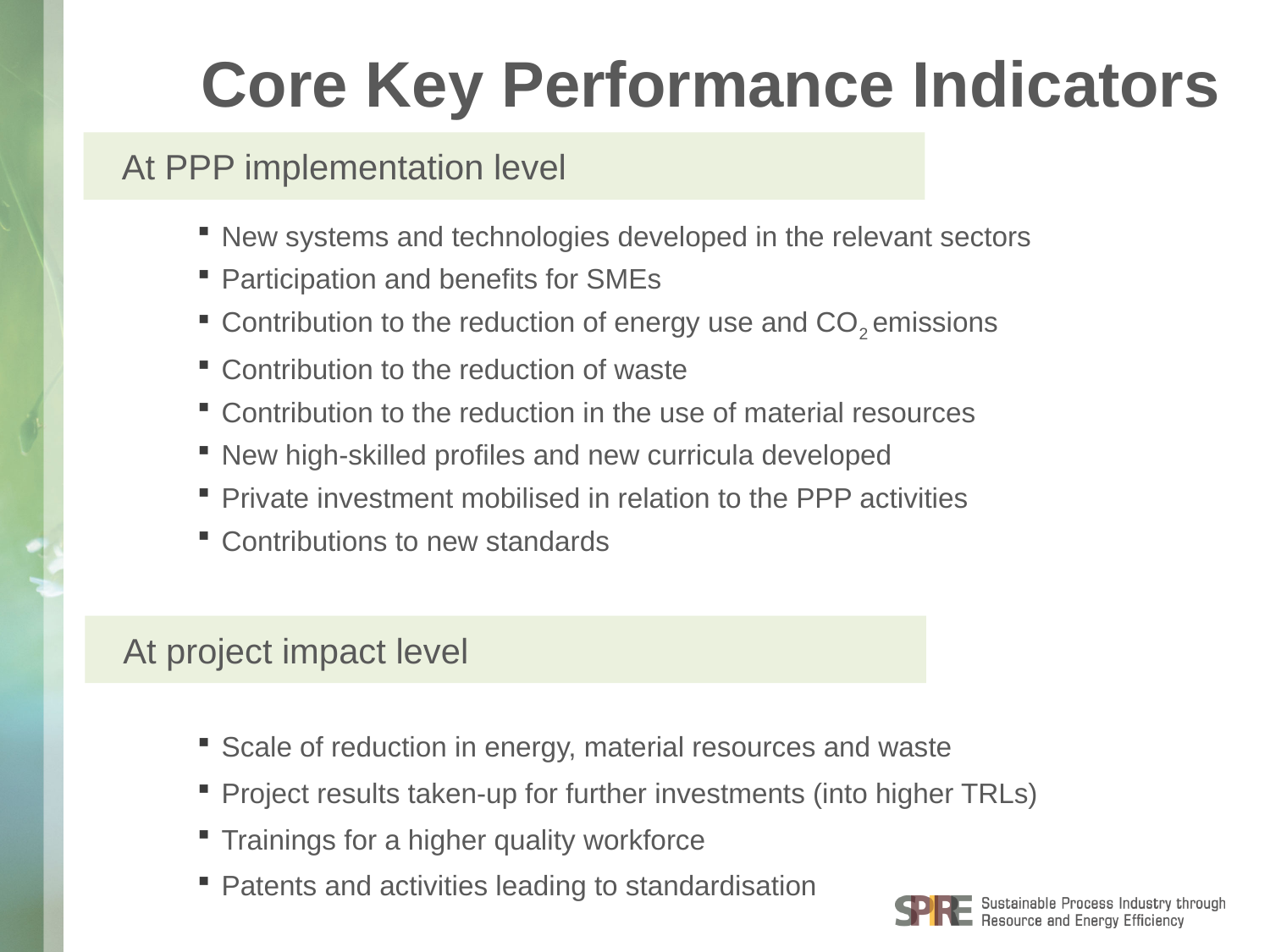

Core Key Performance Indicators
At PPP implementation level
New systems and technologies developed in the relevant sectors
Participation and benefits for SMEs
Contribution to the reduction of energy use and CO2 emissions
Contribution to the reduction of waste
Contribution to the reduction in the use of material resources
New high-skilled profiles and new curricula developed
Private investment mobilised in relation to the PPP activities
Contributions to new standards

Scale of reduction in energy, material resources and waste
Project results taken-up for further investments (into higher TRLs)
Trainings for a higher quality workforce
Patents and activities leading to standardisation
At project impact level